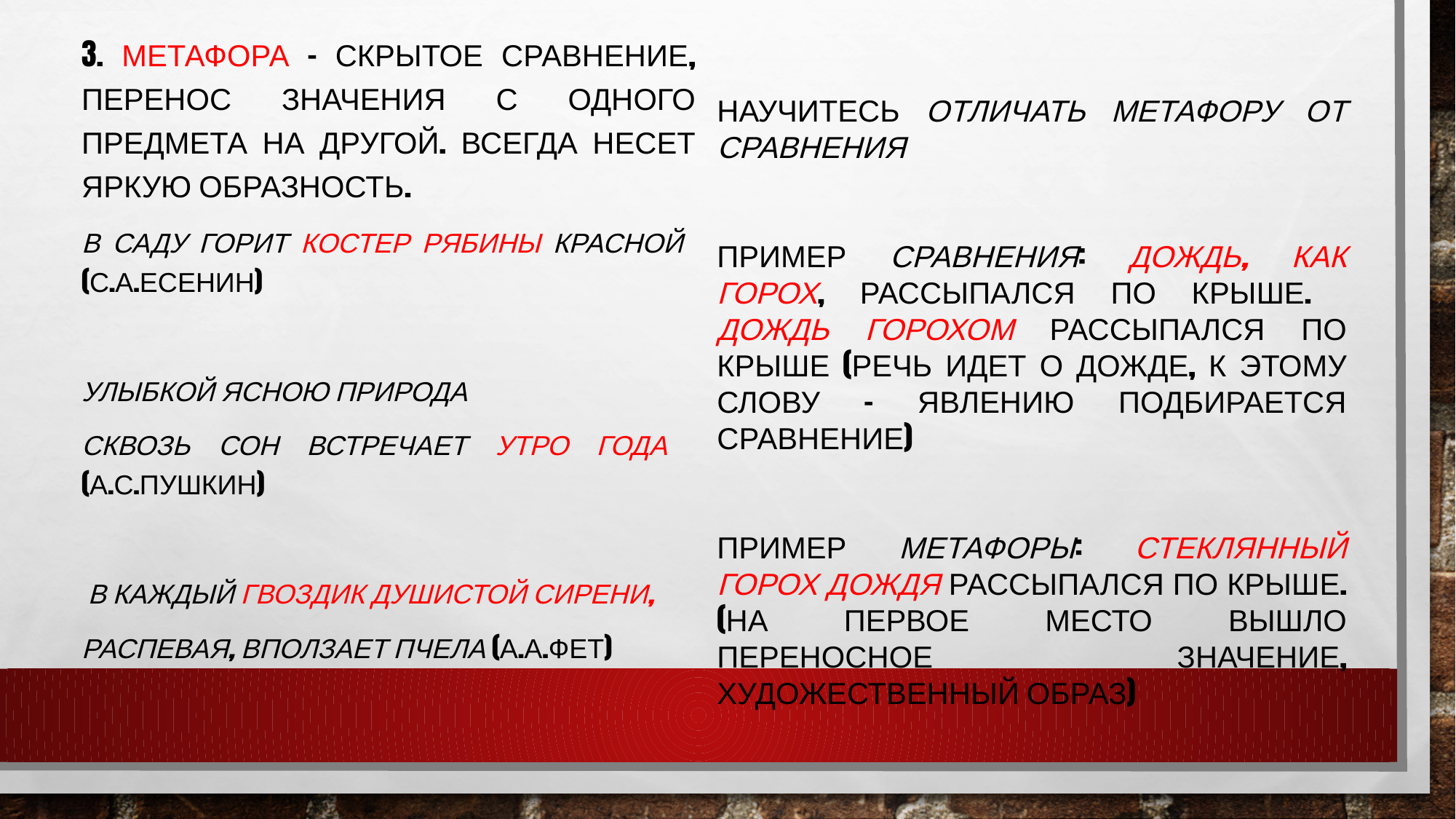

3. Метафора – скрытое сравнение, перенос значения с одного предмета на другой. Всегда несет яркую образность.
В саду горит костер рябины красной  (с.а.есенин)

Улыбкой ясною природа
Сквозь сон встречает утро года  (а.с.пушкин)

 в каждый гвоздик душистой сирени,
Распевая, вползает пчела (а.а.фет)
НАУЧИТЕСЬ ОТЛИЧАТЬ МЕТАФОРУ ОТ СРАВНЕНИЯ

ПРИМЕР СРАВНЕНИЯ: ДОЖДЬ, КАК ГОРОХ, РАССЫПАЛСЯ ПО КРЫШЕ.  ДОЖДЬ ГОРОХОМ РАССЫПАЛСЯ ПО КРЫШЕ (РЕЧЬ ИДЕТ О ДОЖДЕ, К ЭТОМУ СЛОВУ – ЯВЛЕНИЮ ПОДБИРАЕТСЯ СРАВНЕНИЕ)

ПРИМЕР МЕТАФОРЫ: СТЕКЛЯННЫЙ ГОРОХ ДОЖДЯ РАССЫПАЛСЯ ПО КРЫШЕ. (НА ПЕРВОЕ МЕСТО ВЫШЛО ПЕРЕНОСНОЕ ЗНАЧЕНИЕ, ХУДОЖЕСТВЕННЫЙ ОБРАЗ)